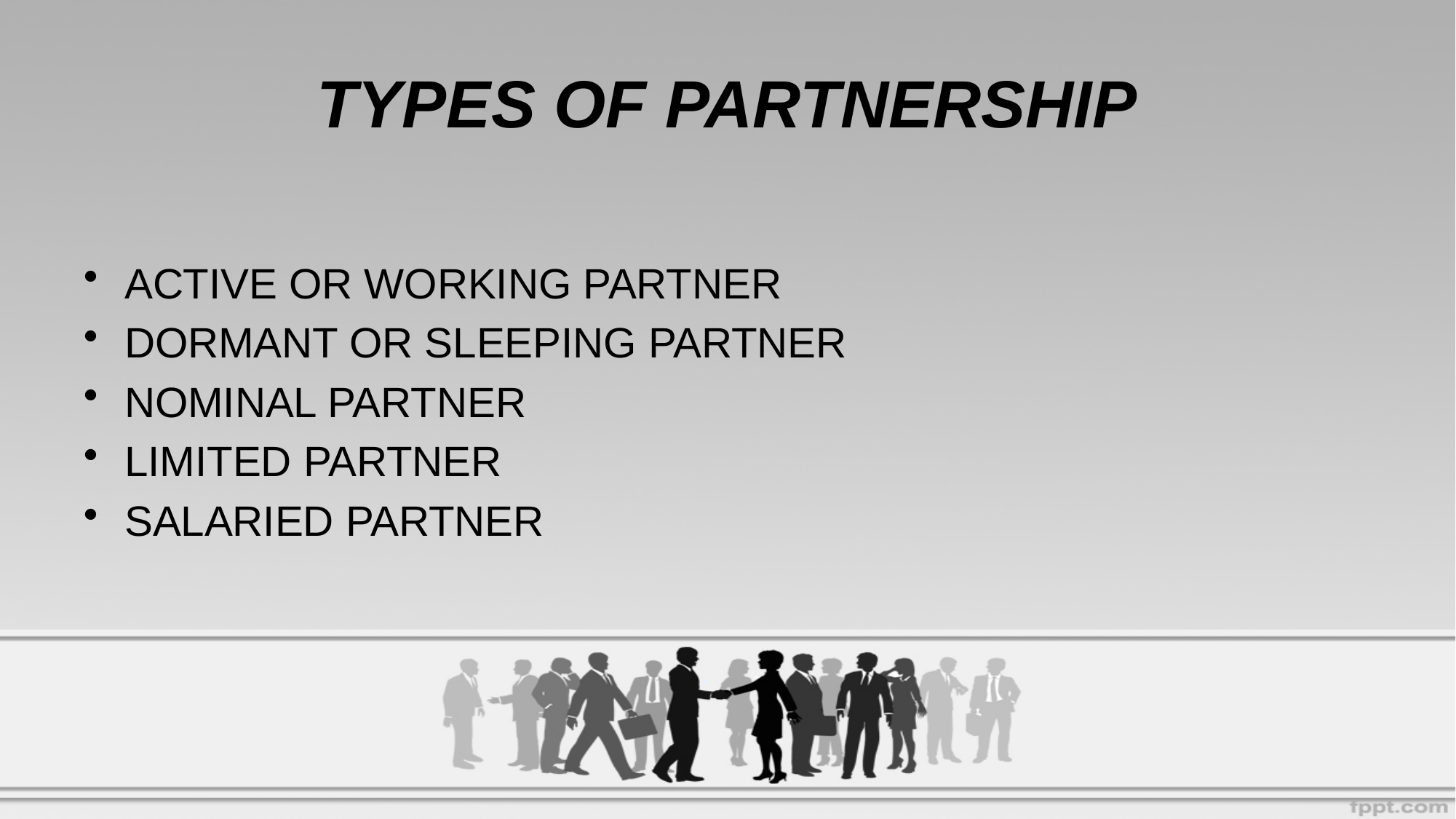

# TYPES OF PARTNERSHIP

ACTIVE OR WORKING PARTNER
DORMANT OR SLEEPING PARTNER
NOMINAL PARTNER
LIMITED PARTNER
SALARIED PARTNER